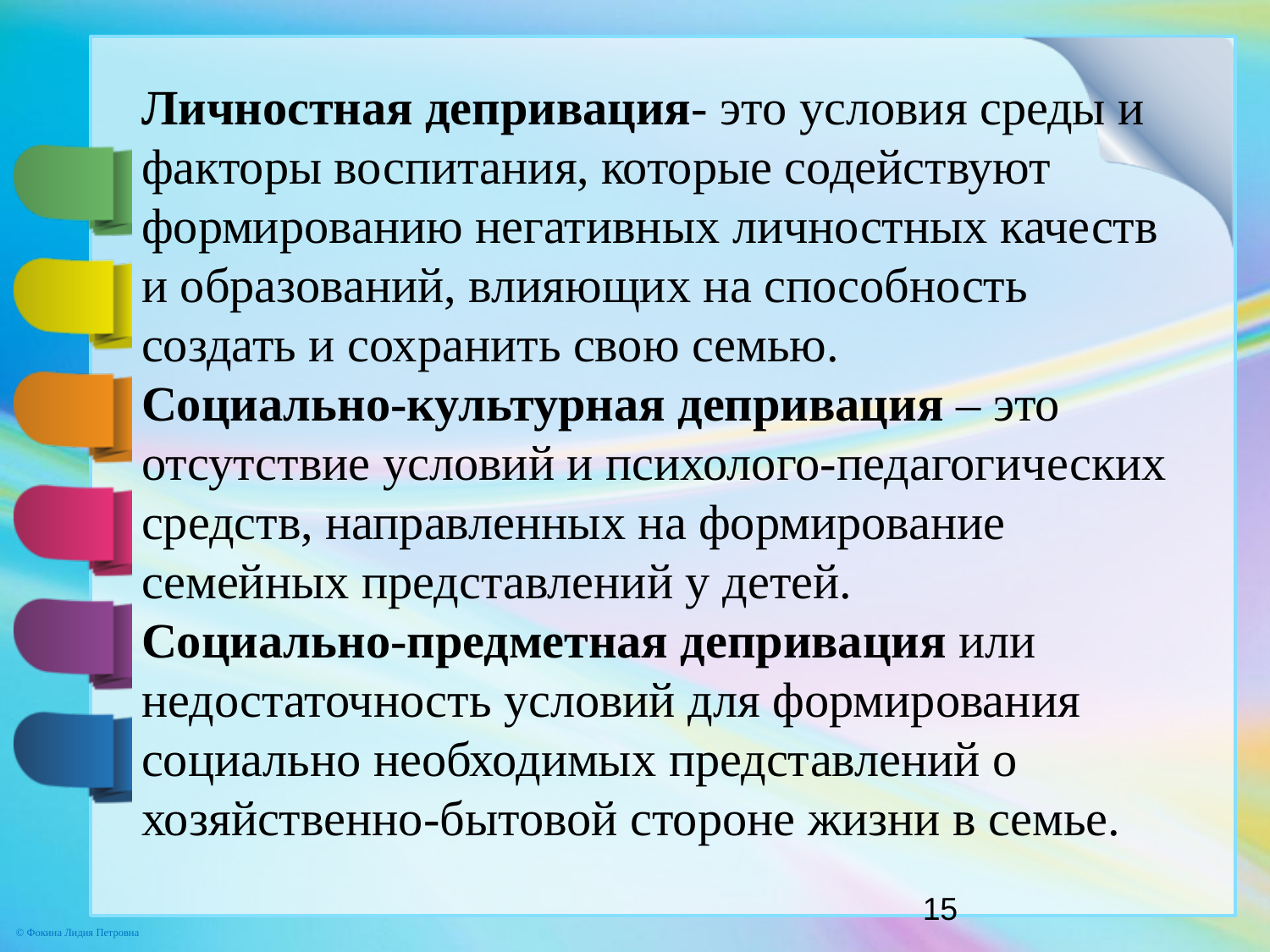

# Личностная депривация- это условия среды и факторы воспитания, которые содействуют формированию негативных личностных качеств и образований, влияющих на способность создать и сохранить свою семью. Социально-культурная депривация – это отсутствие условий и психолого-педагогических средств, направленных на формирование семейных представлений у детей. Социально-предметная депривация или недостаточность условий для формирования социально необходимых представлений о хозяйственно-бытовой стороне жизни в семье.

15